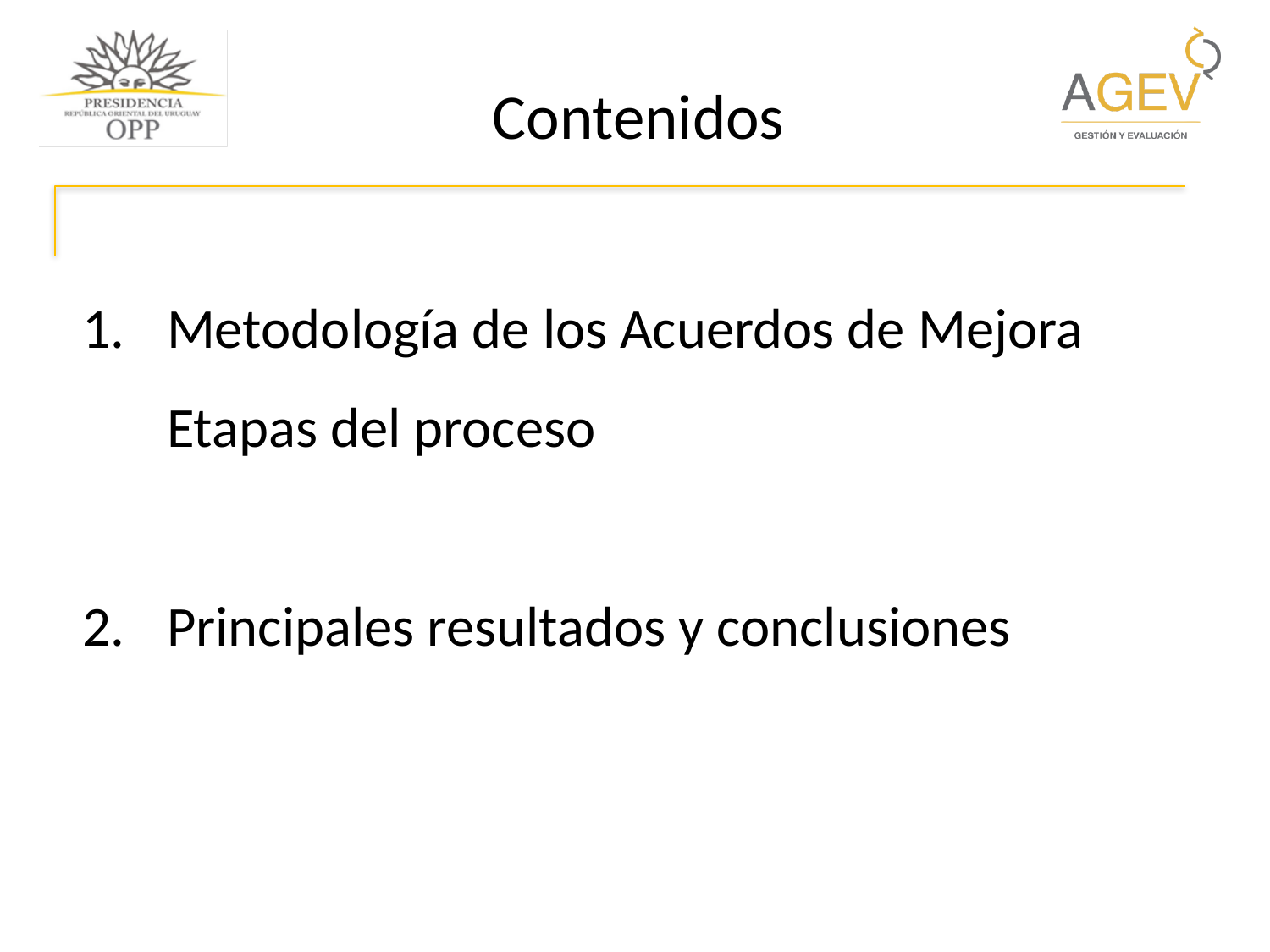

Contenidos
Metodología de los Acuerdos de Mejora
	Etapas del proceso

Principales resultados y conclusiones